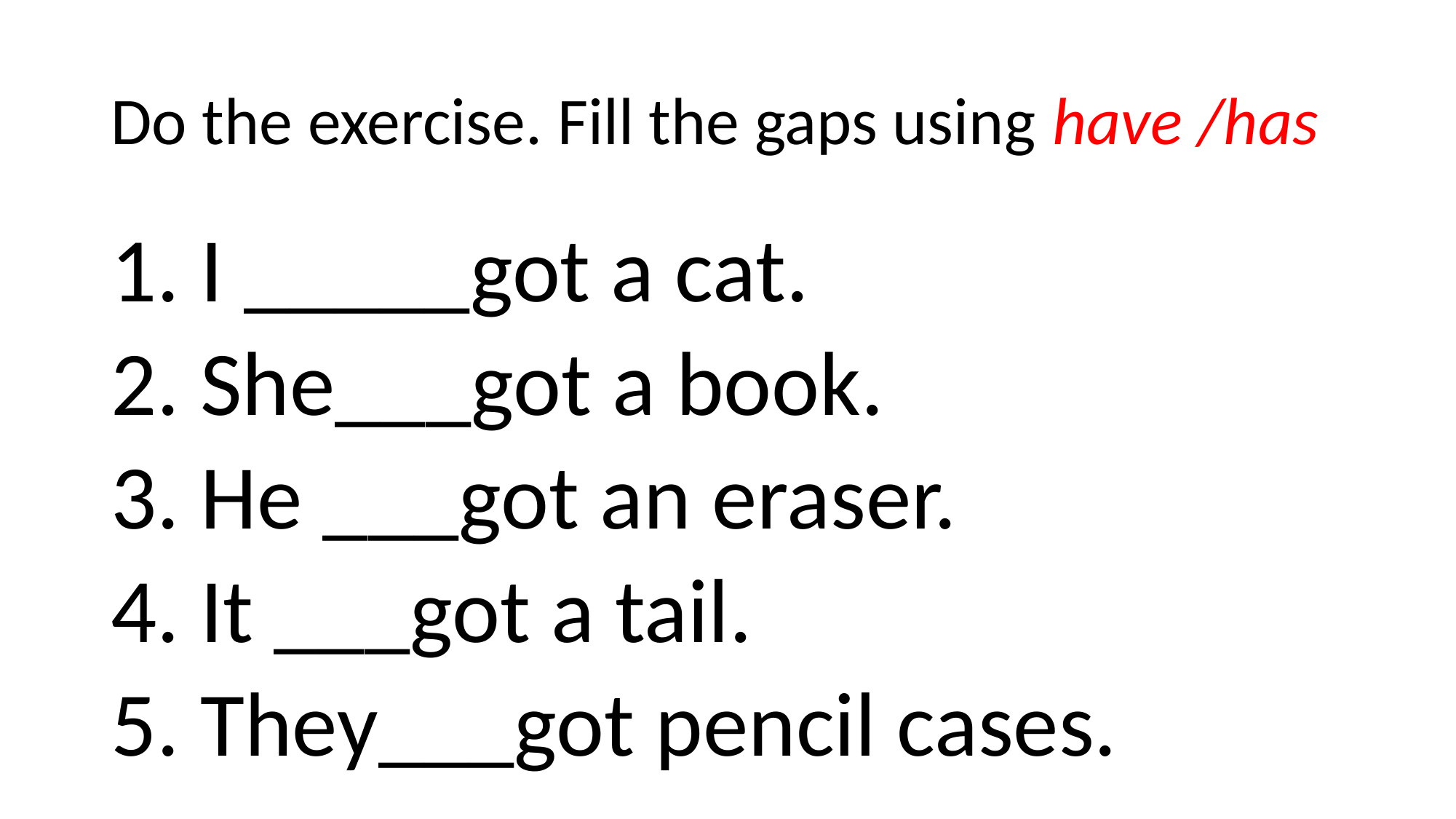

# Do the exercise. Fill the gaps using have /has
1. I _____got a cat.
2. She___got a book.
3. He ___got an eraser.
4. It ___got a tail.
5. They___got pencil cases.